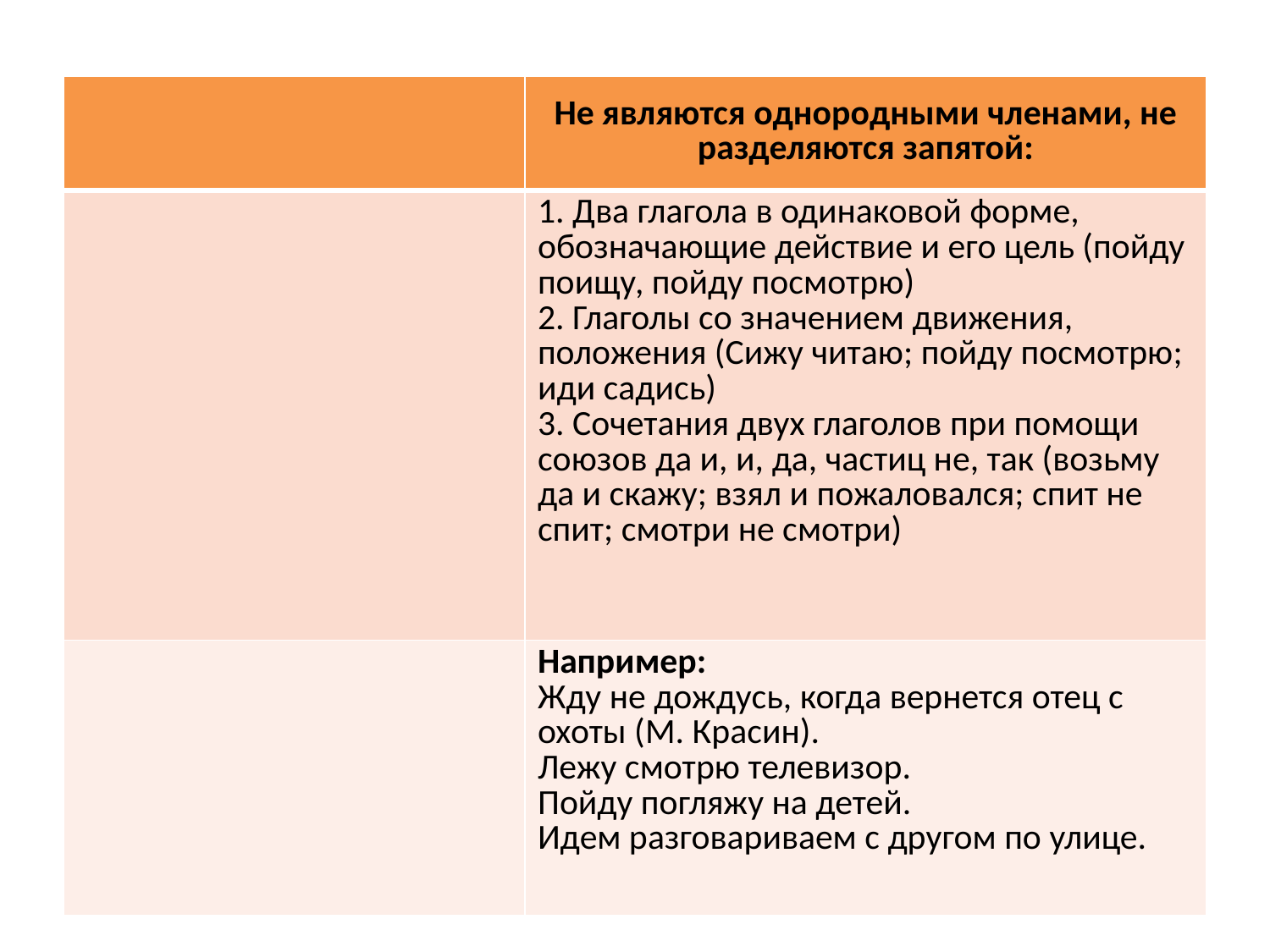

|  | Не являются однородными членами, не разделяются запятой: |
| --- | --- |
|  | 1. Два глагола в одинаковой форме, обозначающие действие и его цель (пойду поищу, пойду посмотрю)  2. Глаголы со значением движения, положения (Сижу читаю; пойду посмотрю; иди садись) 3. Сочетания двух глаголов при помощи союзов да и, и, да, частиц не, так (возьму да и скажу; взял и пожаловался; спит не спит; смотри не смотри) |
|  | Например: Жду не дождусь, когда вернется отец с охоты (М. Красин). Лежу смотрю телевизор.  Пойду погляжу на детей.  Идем разговариваем с другом по улице. |